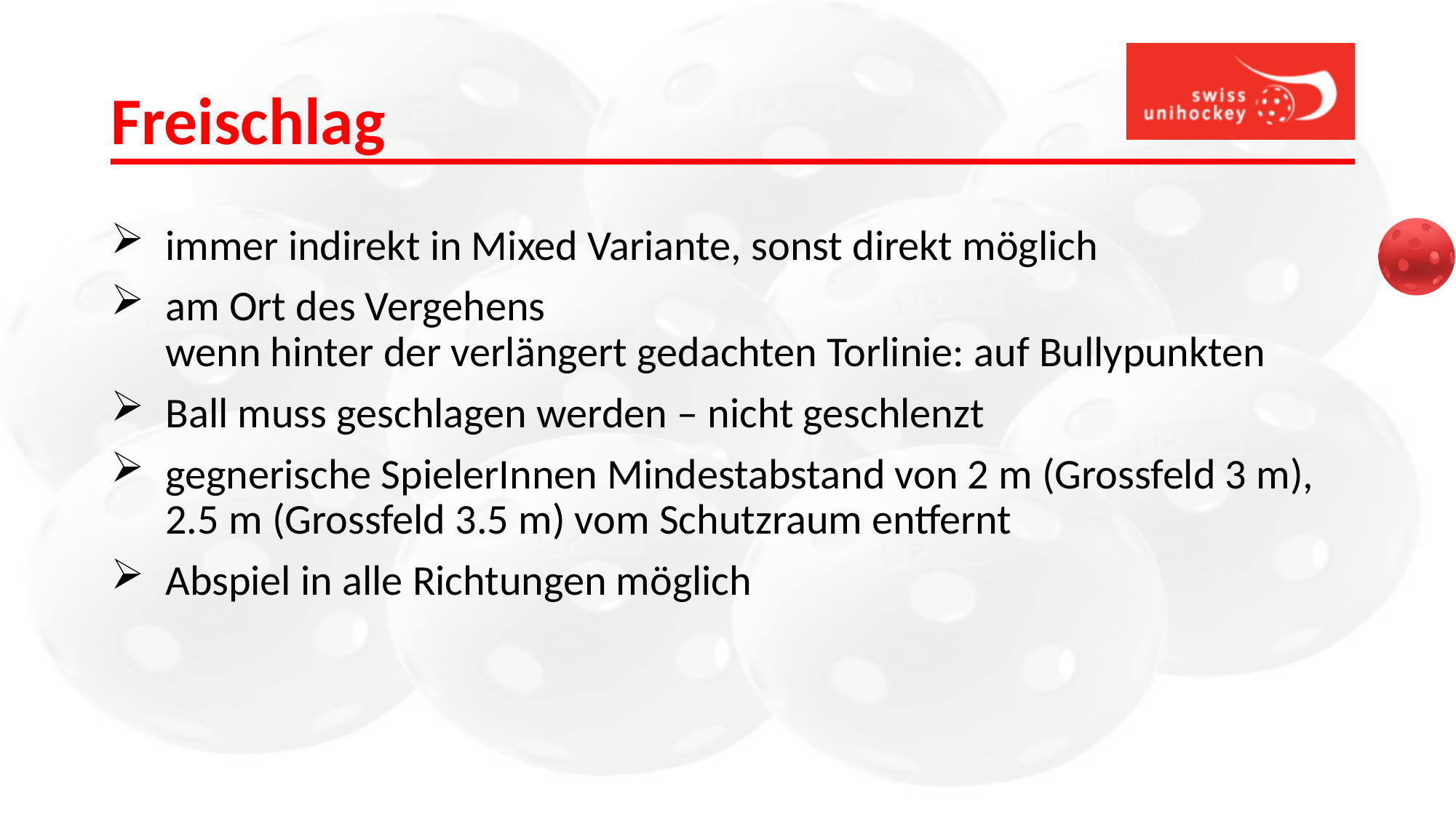

# Freischlag
immer indirekt in Mixed Variante, sonst direkt möglich
am Ort des Vergehens
wenn hinter der verlängert gedachten Torlinie: auf Bullypunkten
Ball muss geschlagen werden – nicht geschlenzt
gegnerische SpielerInnen Mindestabstand von 2 m (Grossfeld 3 m), 2.5 m (Grossfeld 3.5 m) vom Schutzraum entfernt
Abspiel in alle Richtungen möglich